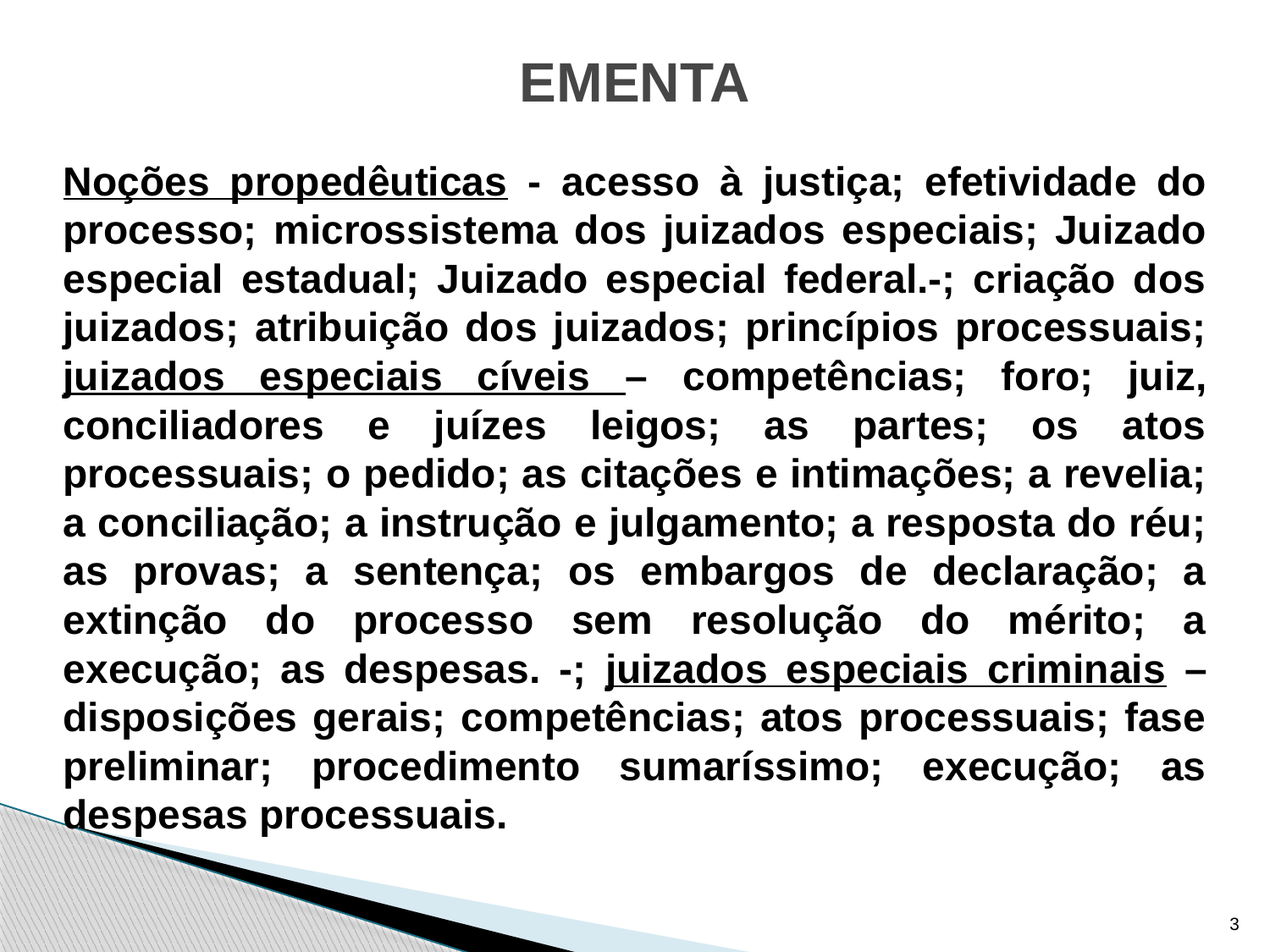

# EMENTA
	Noções propedêuticas - acesso à justiça; efetividade do processo; microssistema dos juizados especiais; Juizado especial estadual; Juizado especial federal.-; criação dos juizados; atribuição dos juizados; princípios processuais; juizados especiais cíveis – competências; foro; juiz, conciliadores e juízes leigos; as partes; os atos processuais; o pedido; as citações e intimações; a revelia; a conciliação; a instrução e julgamento; a resposta do réu; as provas; a sentença; os embargos de declaração; a extinção do processo sem resolução do mérito; a execução; as despesas. -; juizados especiais criminais – disposições gerais; competências; atos processuais; fase preliminar; procedimento sumaríssimo; execução; as despesas processuais.
3